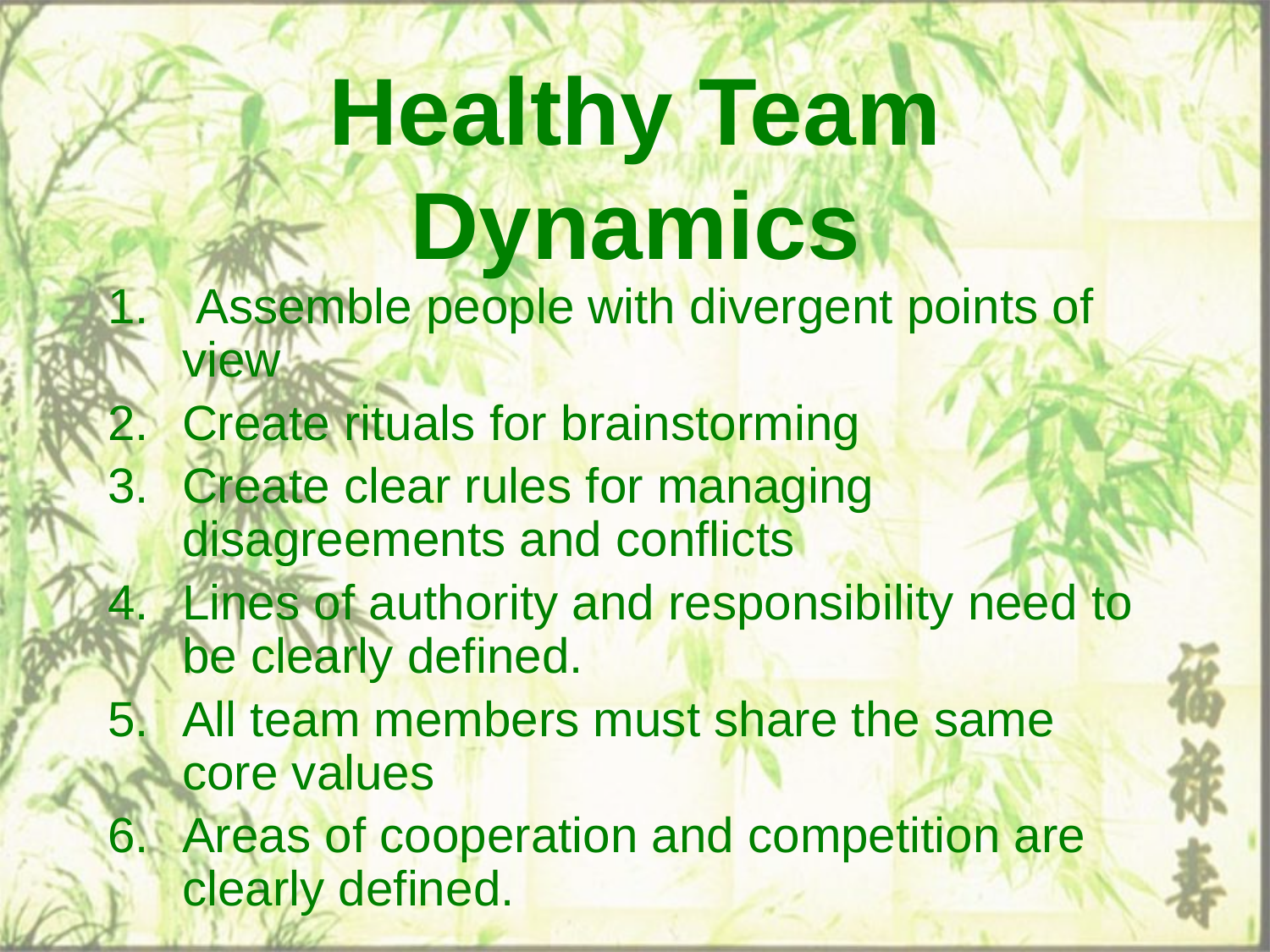

# Healthy Team Dynamics
 Assemble people with divergent points of view
Create rituals for brainstorming
Create clear rules for managing disagreements and conflicts
Lines of authority and responsibility need to be clearly defined.
All team members must share the same core values
Areas of cooperation and competition are clearly defined.